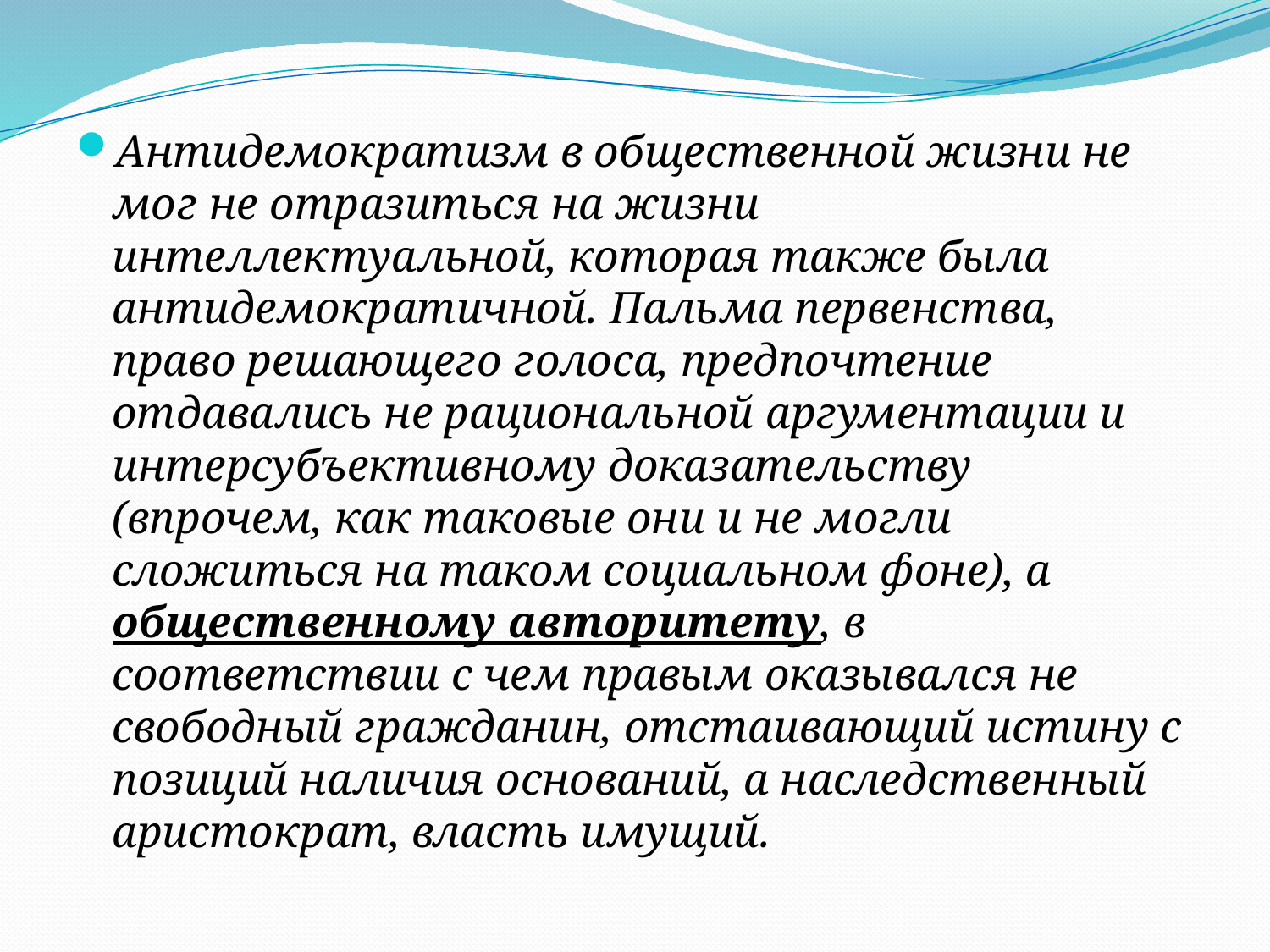

Антидемократизм в общественной жизни не мог не отразиться на жизни интеллектуальной, которая также была антидемократичной. Пальма первенства, право решающего голоса, предпочтение отдавались не рациональной аргументации и интерсубъективному доказательству (впрочем, как таковые они и не могли сложиться на таком социальном фоне), а общественно­му авторитету, в соответствии с чем правым оказывал­ся не свободный гражданин, отстаивающий истину с позиций наличия оснований, а наследственный аристократ, власть имущий.